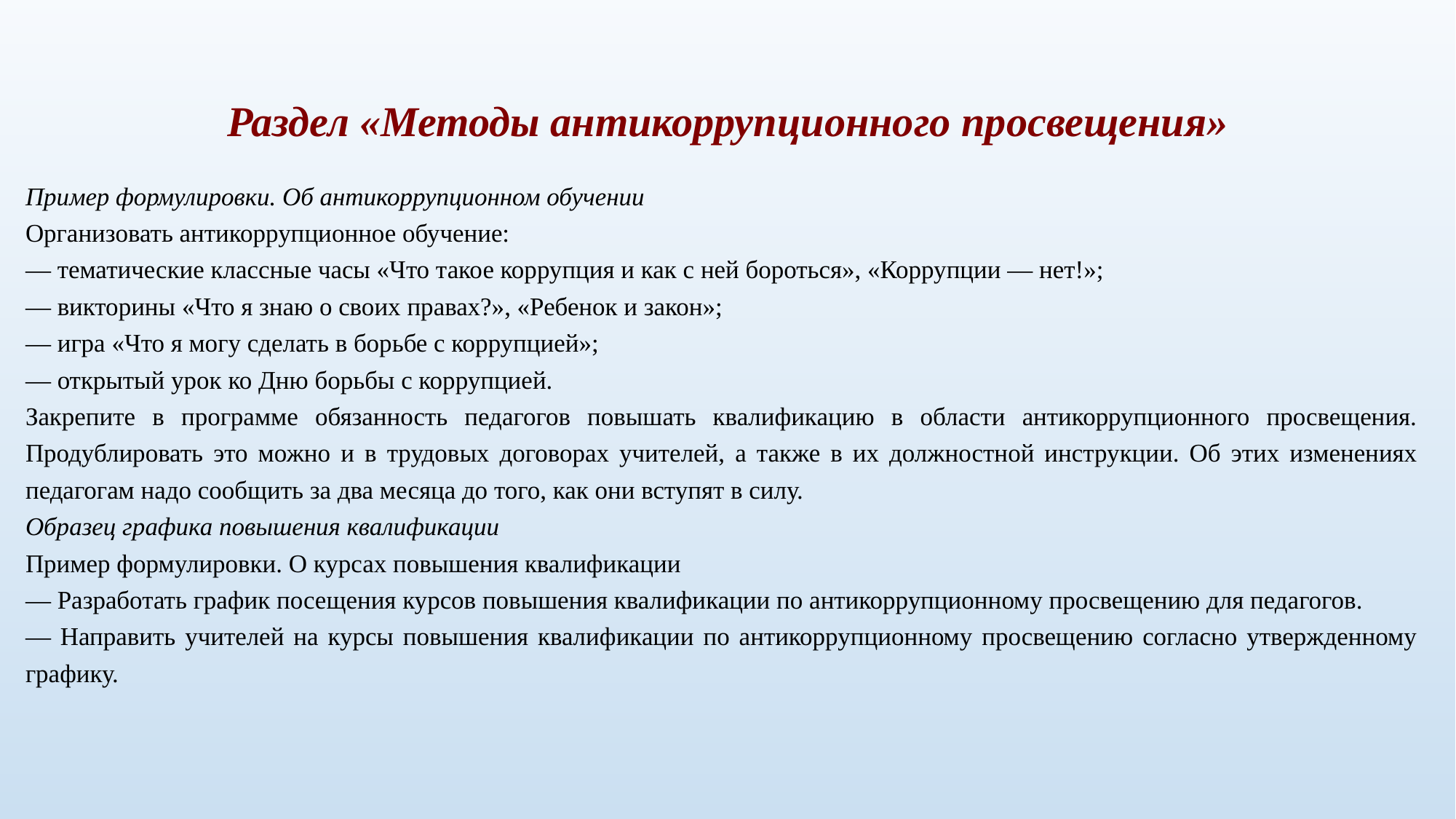

# Раздел «Методы антикоррупционного просвещения»
Пример формулировки. Об антикоррупционном обучении
Организовать антикоррупционное обучение:
— тематические классные часы «Что такое коррупция и как с ней бороться», «Коррупции — нет!»;
— викторины «Что я знаю о своих правах?», «Ребенок и закон»;
— игра «Что я могу сделать в борьбе с коррупцией»;
— открытый урок ко Дню борьбы с коррупцией.
Закрепите в программе обязанность педагогов повышать квалификацию в области антикоррупционного просвещения. Продублировать это можно и в трудовых договорах учителей, а также в их должностной инструкции. Об этих изменениях педагогам надо сообщить за два месяца до того, как они вступят в силу.
Образец графика повышения квалификации
Пример формулировки. О курсах повышения квалификации
— Разработать график посещения курсов повышения квалификации по антикоррупционному просвещению для педагогов.
— Направить учителей на курсы повышения квалификации по антикоррупционному просвещению согласно утвержденному графику.